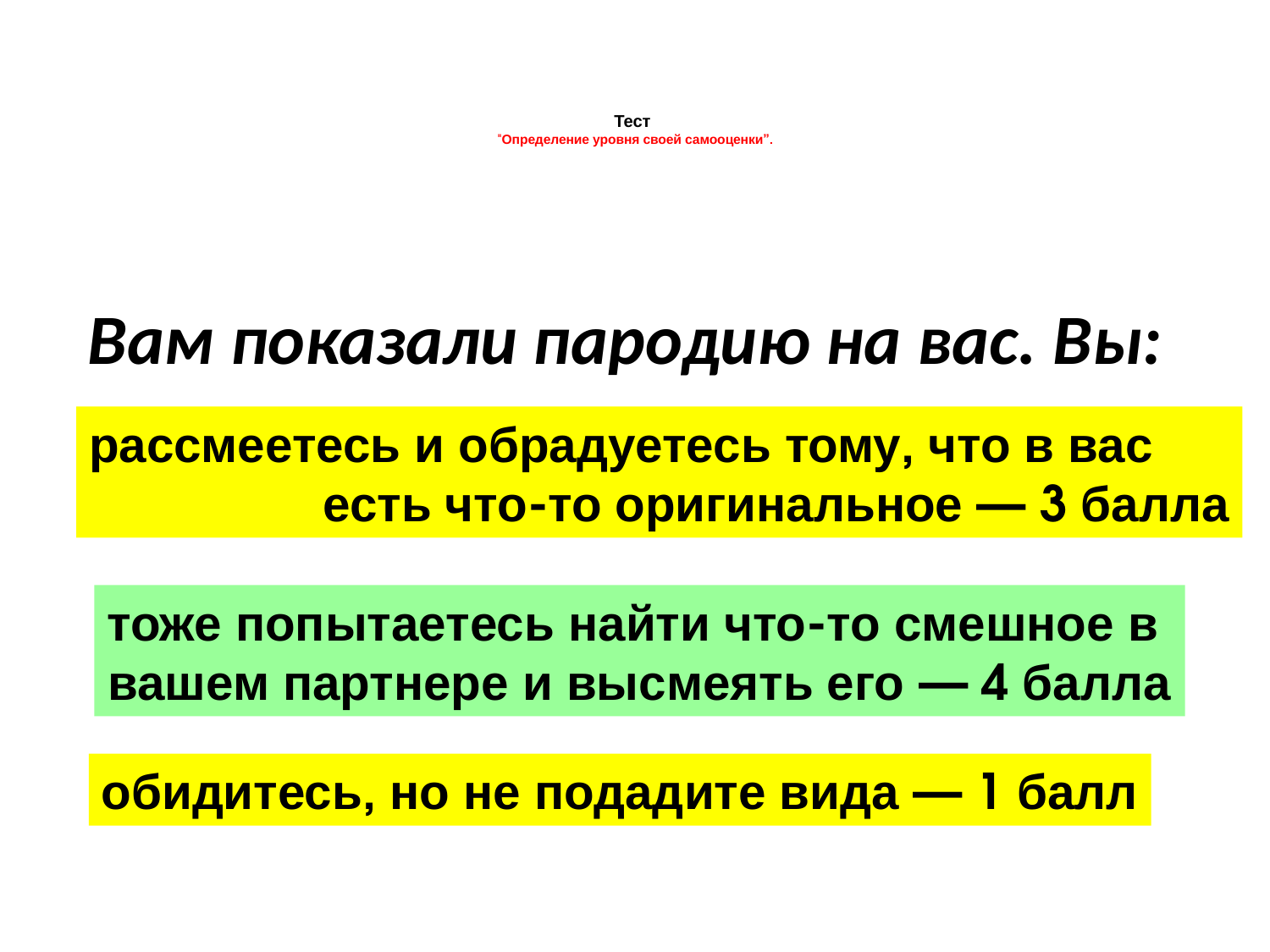

# Тест "Определение уровня своей самооценки”.

Вам показали пародию на вас. Вы:
рассмеетесь и обрадуетесь тому, что в вас
                 есть что-то оригинальное — 3 балла
тоже попытаетесь найти что-то смешное в
вашем партнере и высмеять его — 4 балла
обидитесь, но не подадите вида — 1 балл